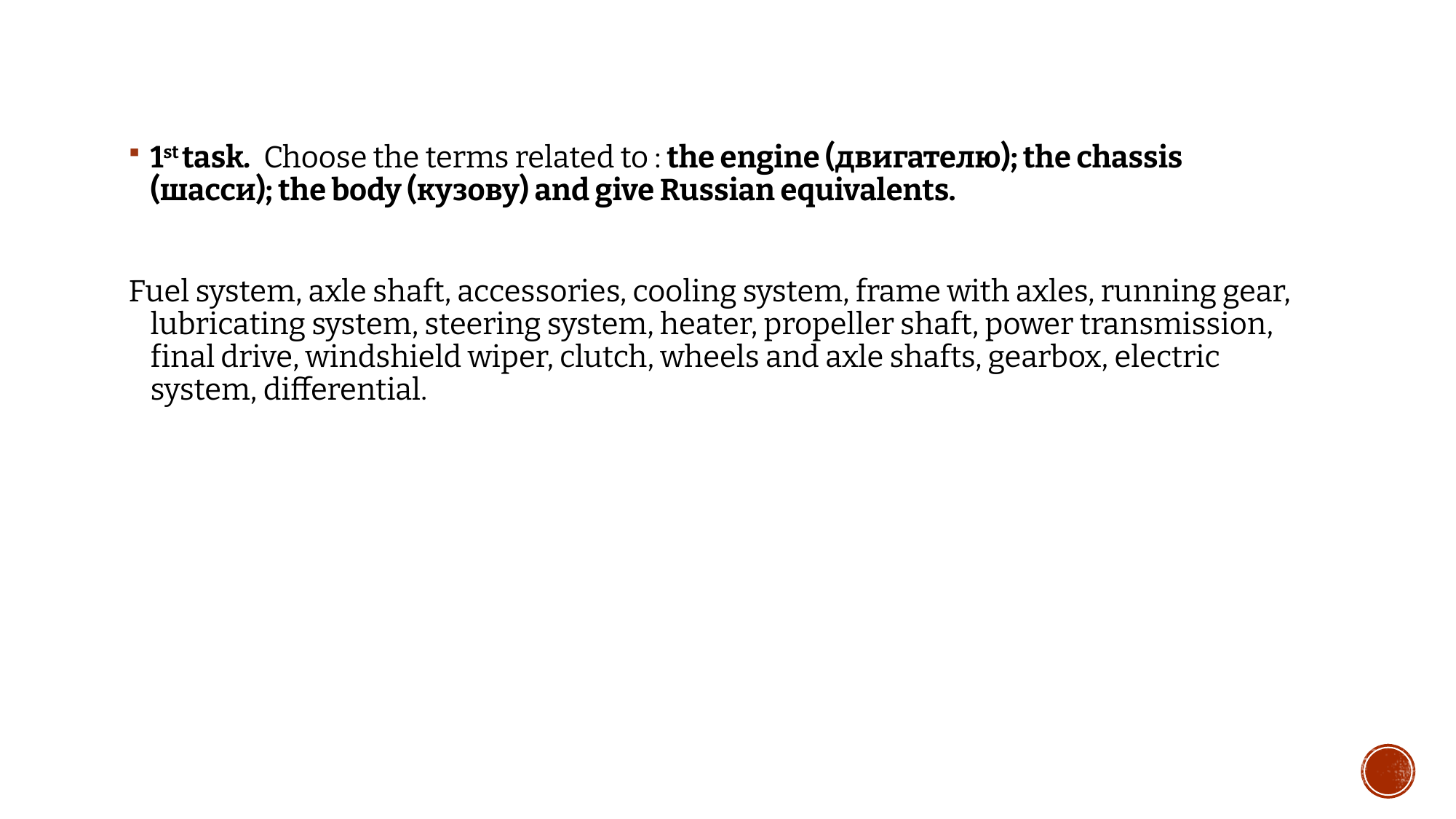

1st task.  Choose the terms related to : the engine (двигателю); the chassis (шасси); the body (кузову) and give Russian equivalents.

Fuel system, axle shaft, accessories, cooling system, frame with axles, running gear, lubricating system, steering system, heater, pro­peller shaft, power transmission, final drive, windshield wiper, clutch, wheels and axle shafts, gearbox, electric system, differential.